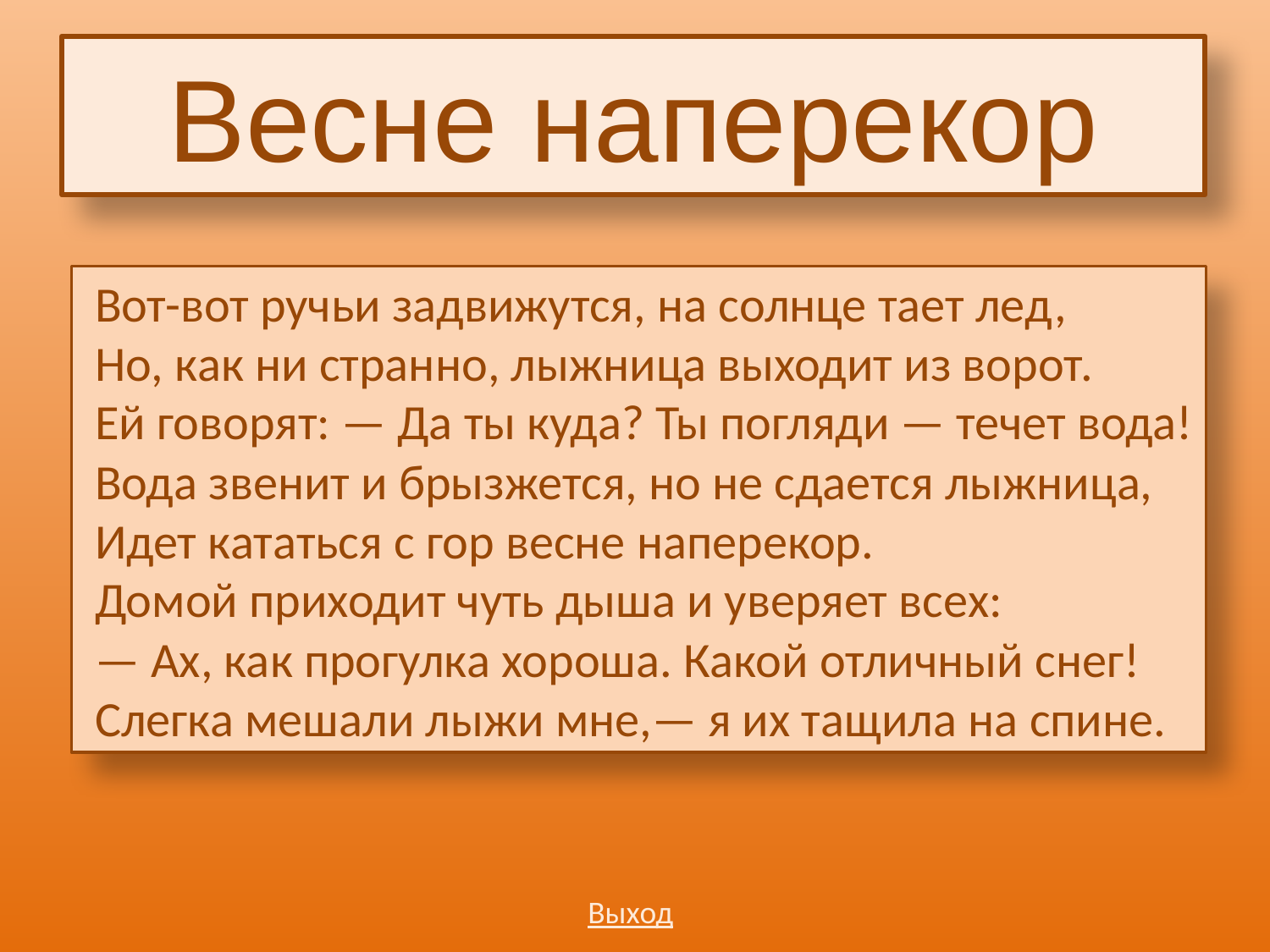

# Весне наперекор
 Вот-вот ручьи задвижутся, на солнце тает лед,
 Но, как ни странно, лыжница выходит из ворот.
 Ей говорят: — Да ты куда? Ты погляди — течет вода!
 Вода звенит и брызжется, но не сдается лыжница,
 Идет кататься с гор весне наперекор.
 Домой приходит чуть дыша и уверяет всех:
 — Ах, как прогулка хороша. Какой отличный снег!
 Слегка мешали лыжи мне,— я их тащила на спине.
Выход